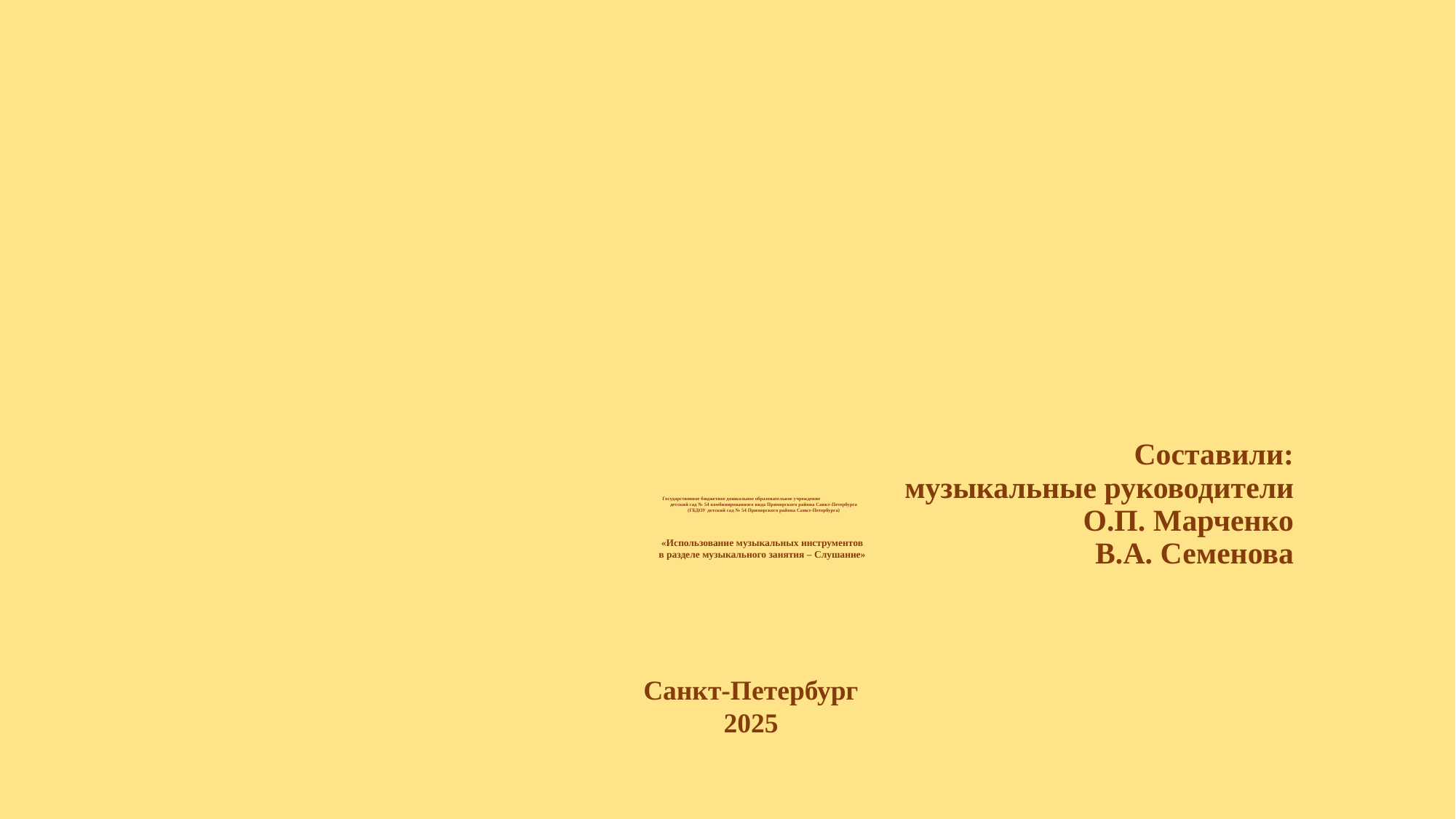

Составили:
музыкальные руководители
О.П. Марченко
В.А. Семенова
# Государственное бюджетное дошкольное образовательное учреждение детский сад № 54 комбинированного вида Приморского района Санкт-Петербурга (ГБДОУ детский сад № 54 Приморского района Санкт-Петербурга) «Использование музыкальных инструментов в разделе музыкального занятия – Слушание»
Санкт-Петербург
2025